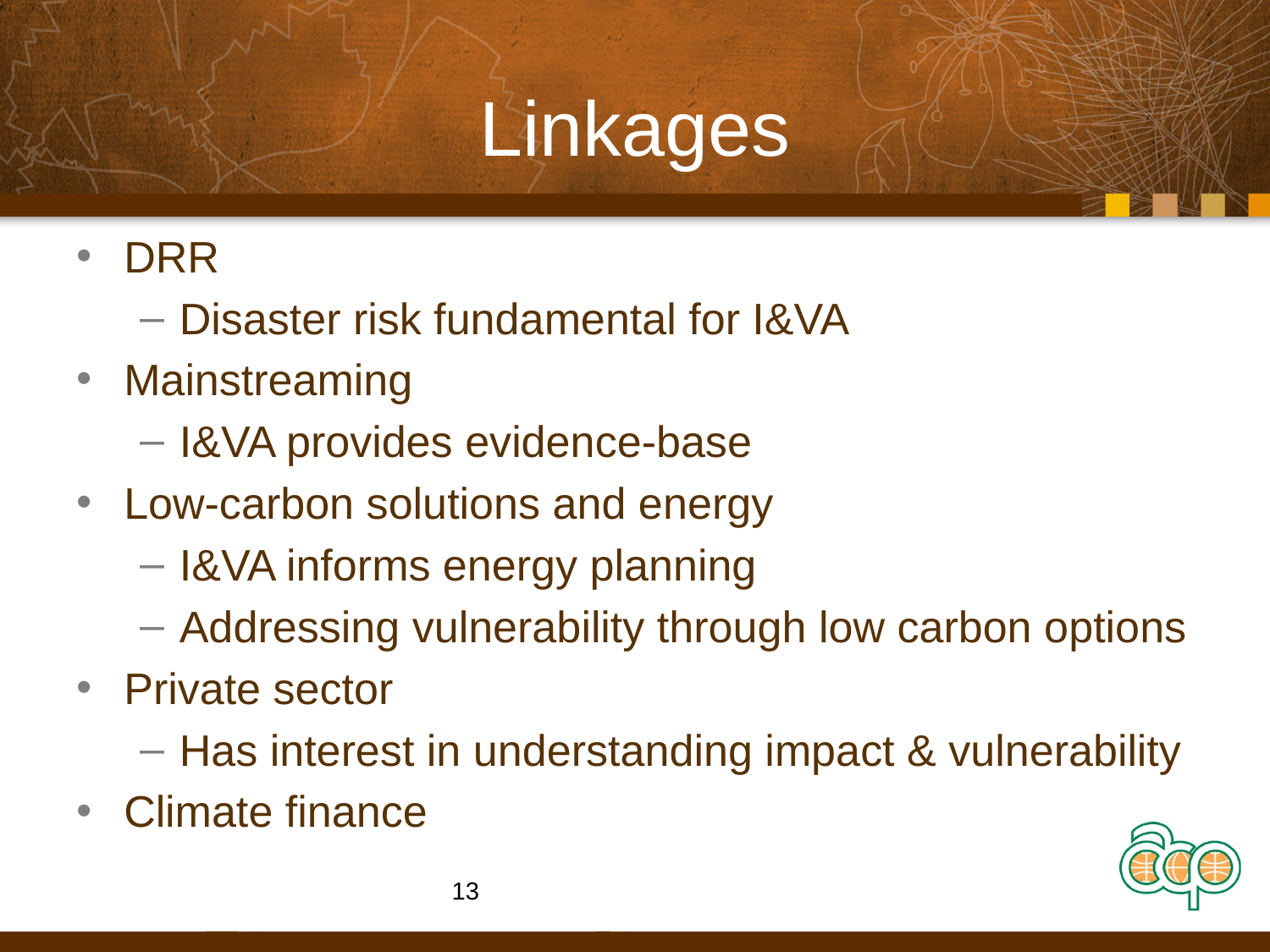

# Linkages
DRR
Disaster risk fundamental for I&VA
Mainstreaming
I&VA provides evidence-base
Low-carbon solutions and energy
I&VA informs energy planning
Addressing vulnerability through low carbon options
Private sector
Has interest in understanding impact & vulnerability
Climate finance
13